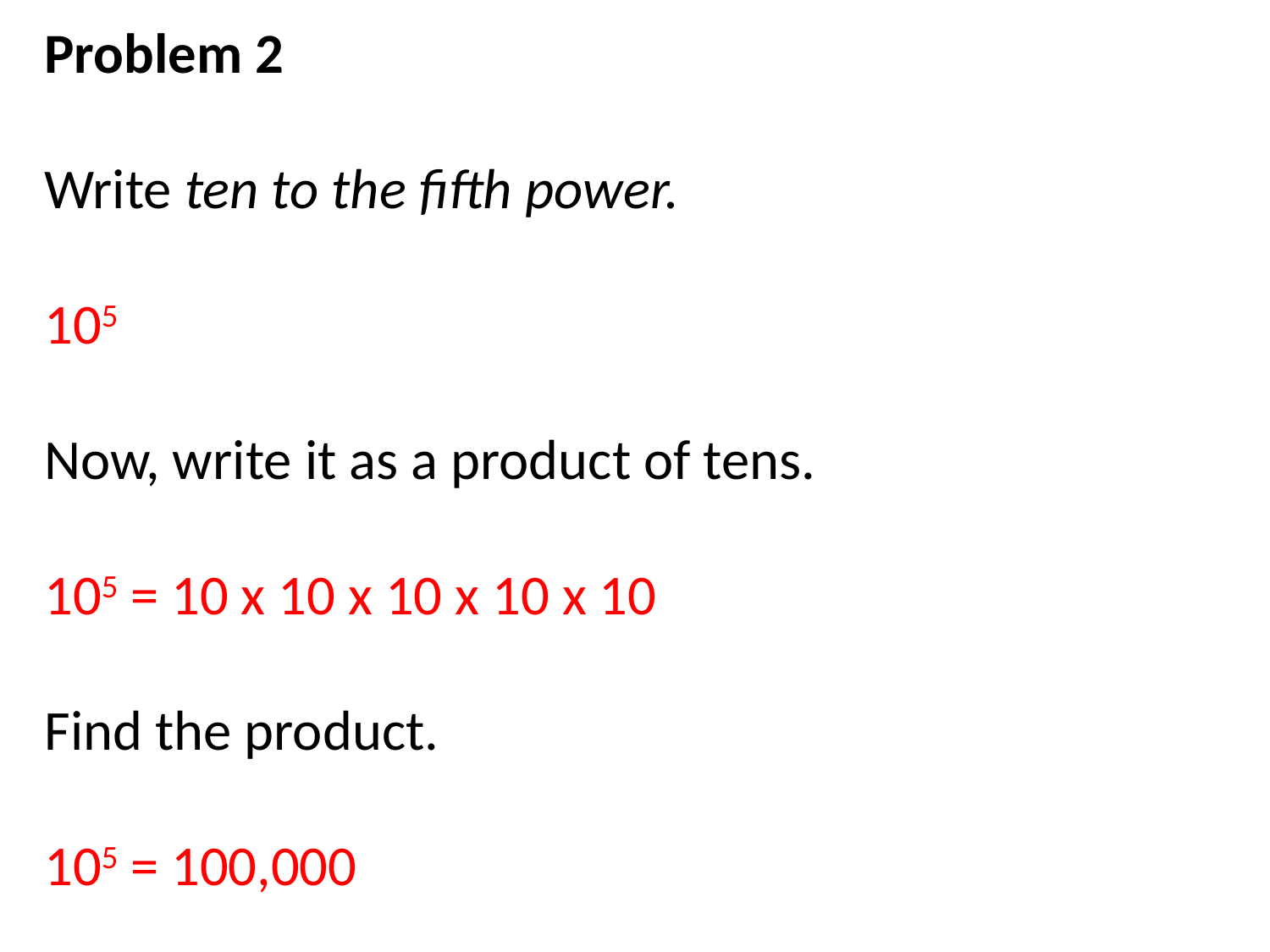

Problem 2

Write ten to the fifth power.

105

Now, write it as a product of tens.

105 = 10 x 10 x 10 x 10 x 10

Find the product.

105 = 100,000